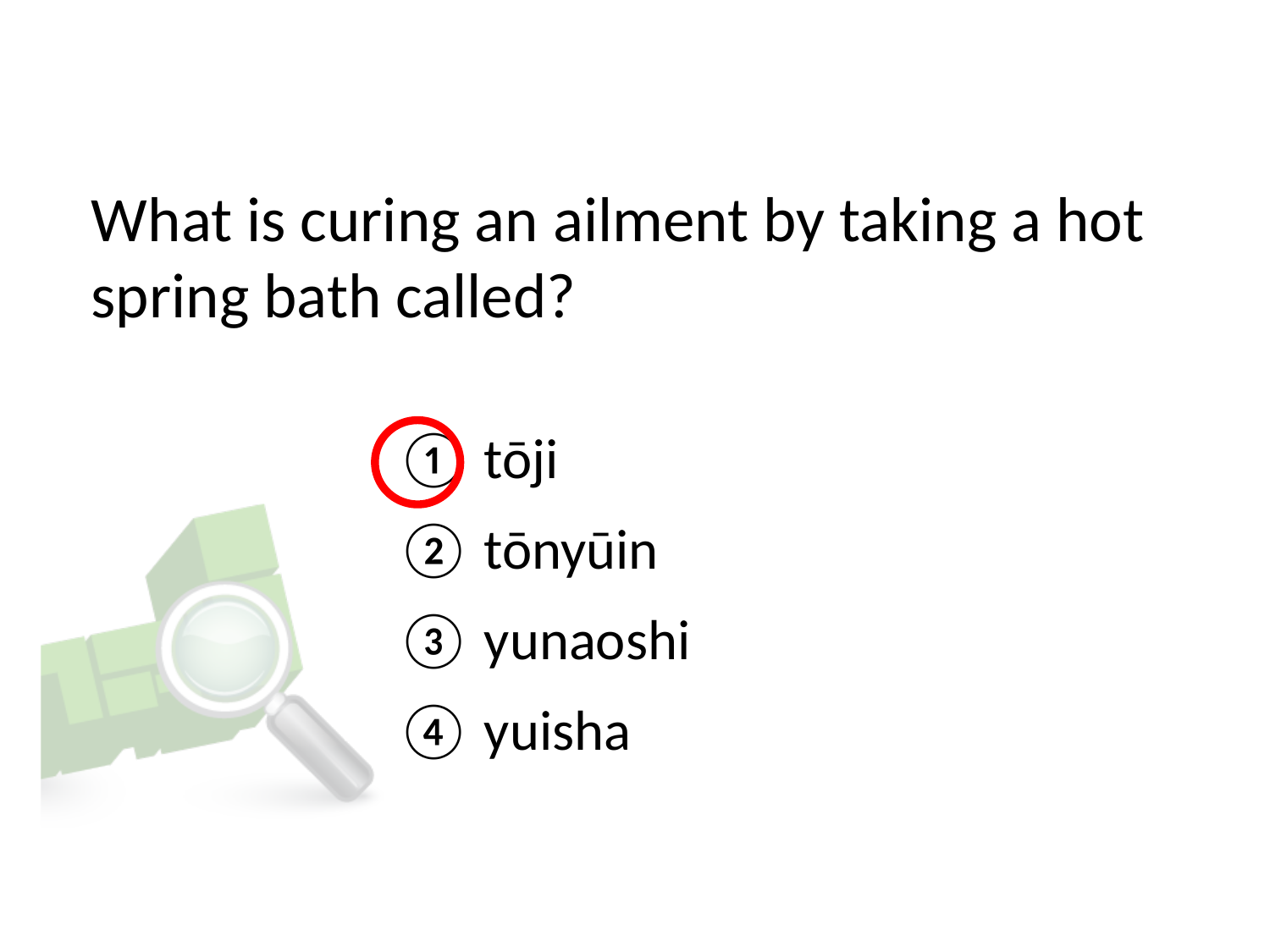

# What is curing an ailment by taking a hot spring bath called?
① tōji
② tōnyūin
③ yunaoshi
④ yuisha